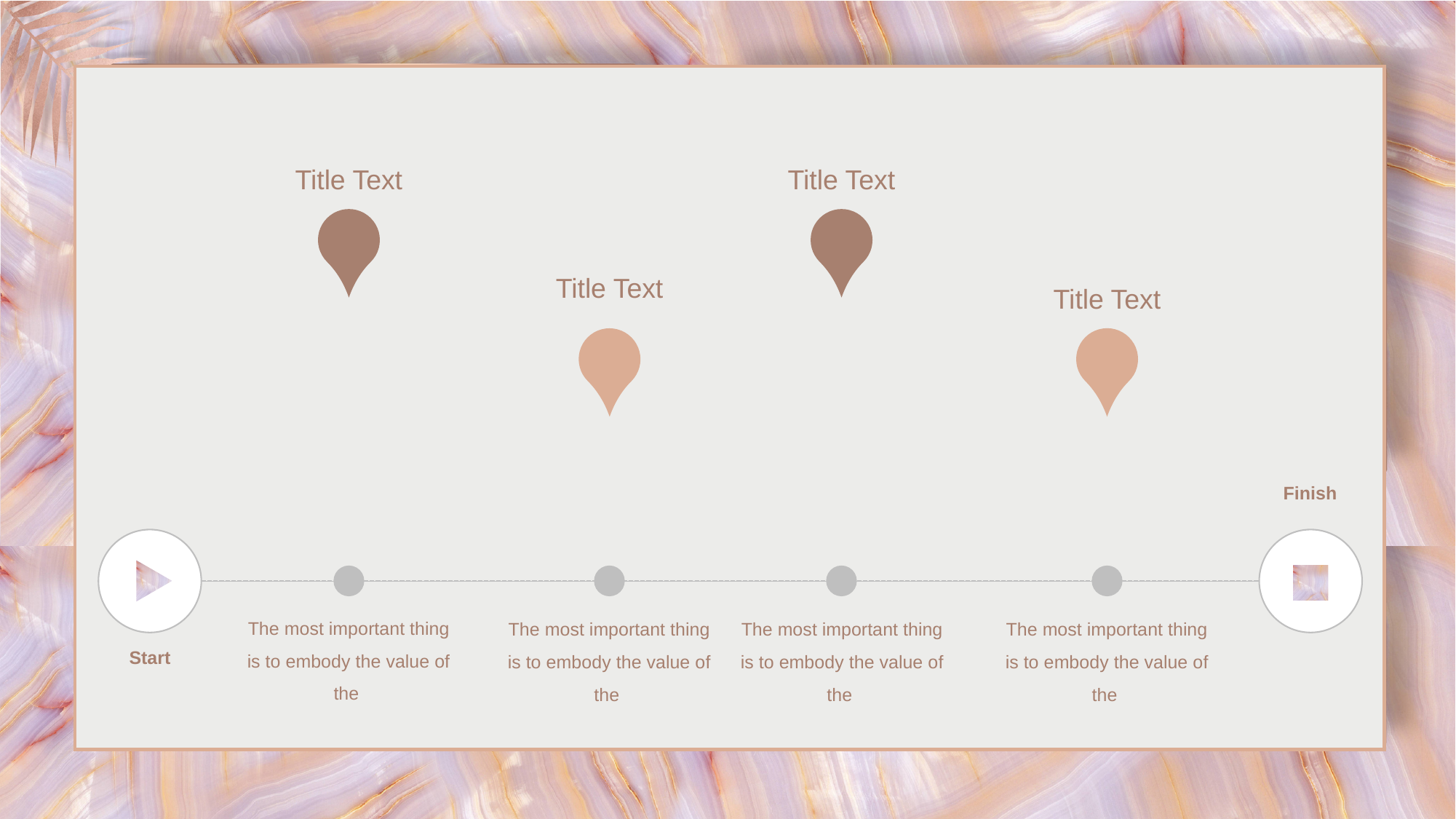

Title Text
Title Text

Title Text
Title Text

Finish

The most important thing is to embody the value of the
The most important thing is to embody the value of the
The most important thing is to embody the value of the
The most important thing is to embody the value of the
Start